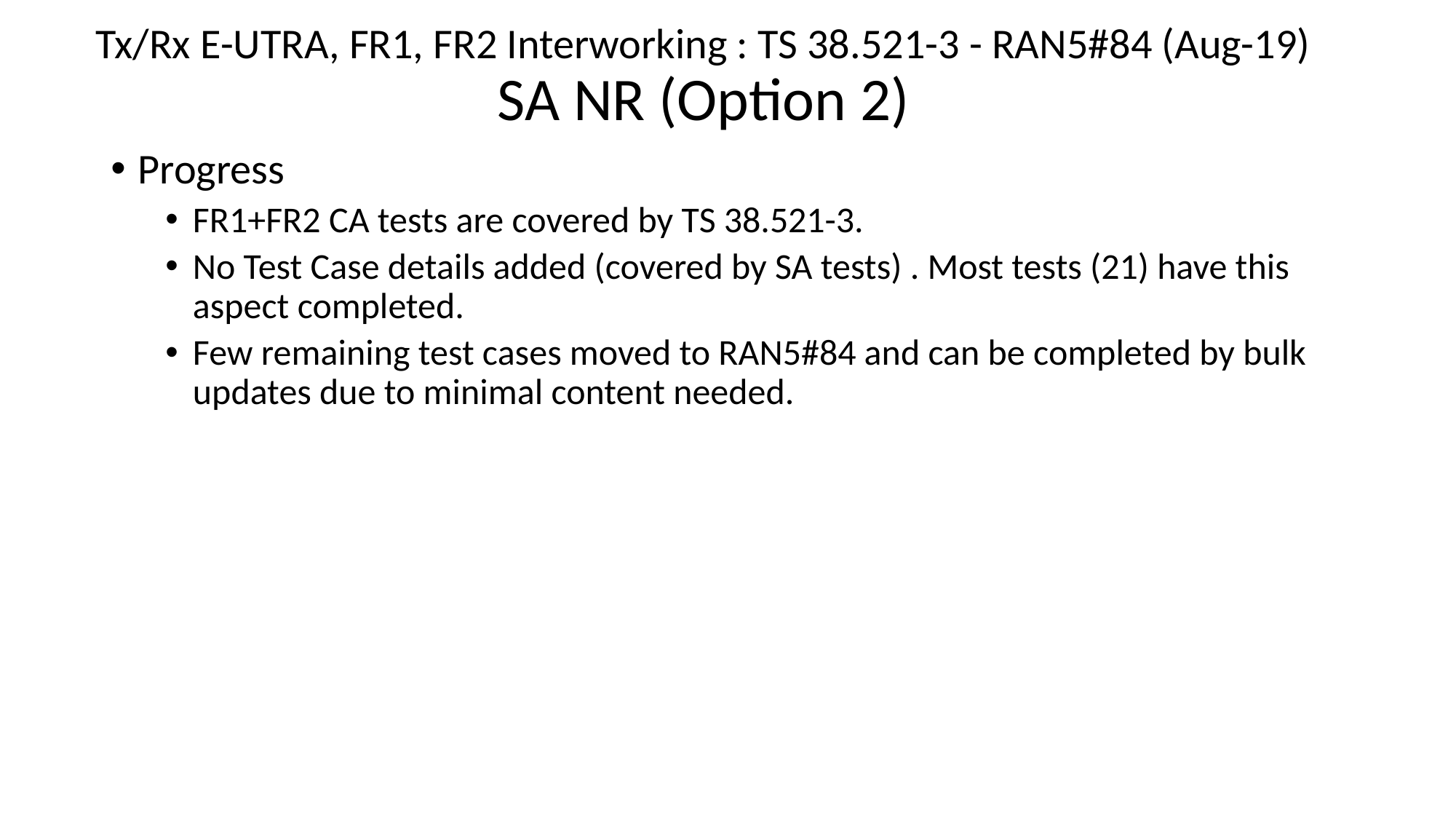

# Tx/Rx E-UTRA, FR1, FR2 Interworking : TS 38.521-3 - RAN5#84 (Aug-19) SA NR (Option 2)
Progress
FR1+FR2 CA tests are covered by TS 38.521-3.
No Test Case details added (covered by SA tests) . Most tests (21) have this aspect completed.
Few remaining test cases moved to RAN5#84 and can be completed by bulk updates due to minimal content needed.